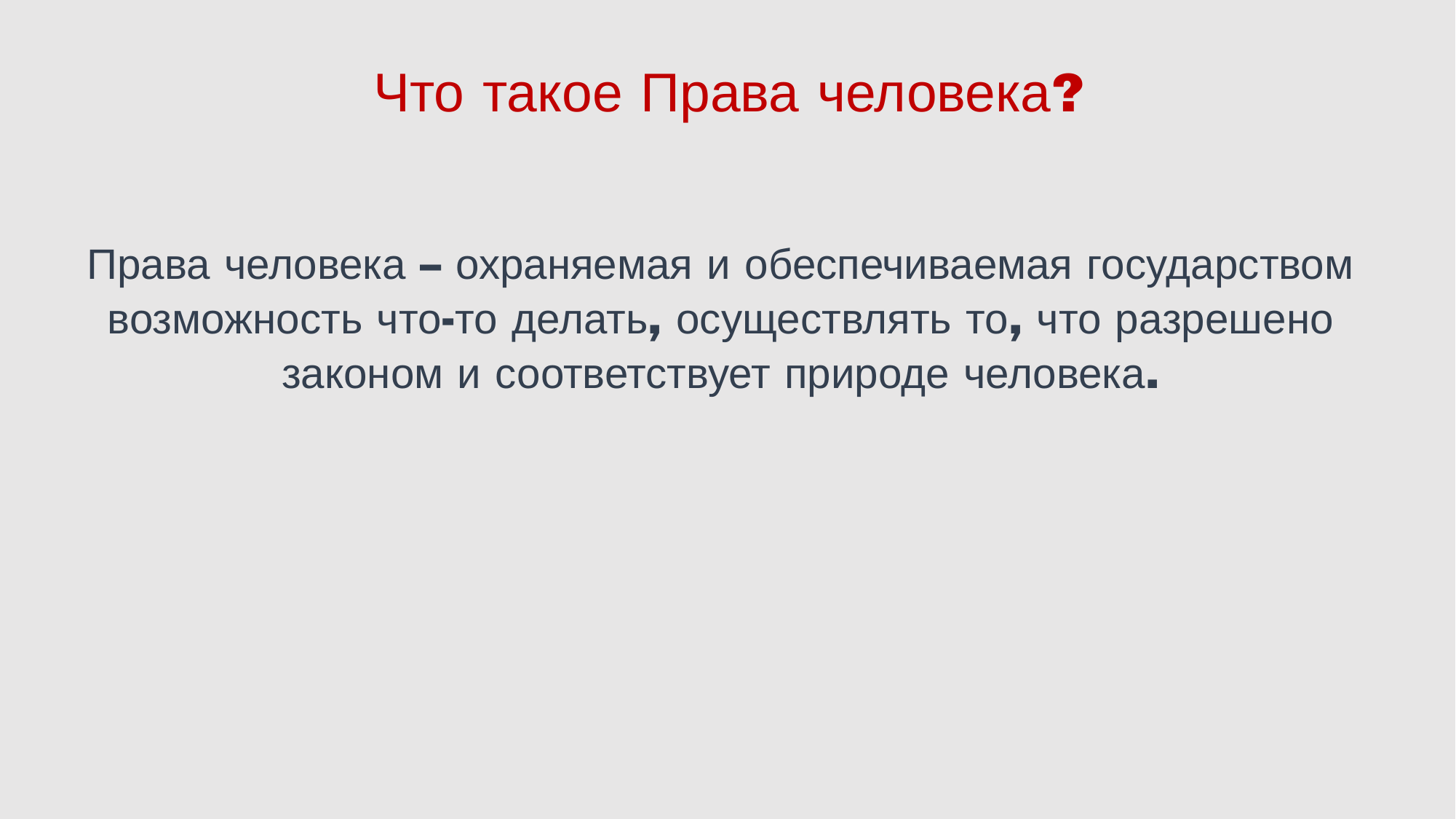

Что такое Права человека?
Права человека – охраняемая и обеспечиваемая государством возможность что-то делать, осуществлять то, что разрешено законом и соответствует природе человека.